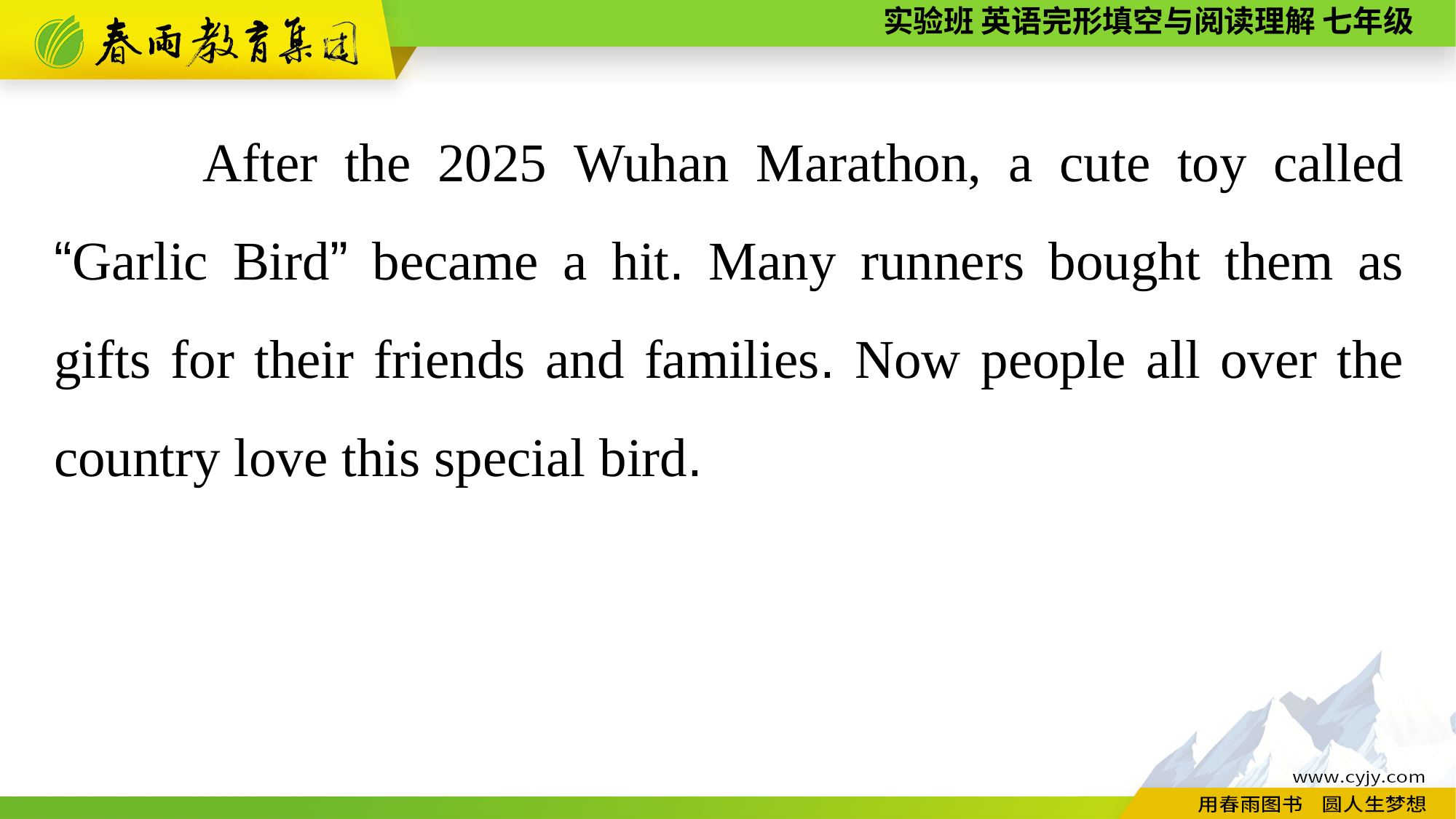

After the 2025 Wuhan Marathon, a cute toy called “Garlic Bird” became a hit. Many runners bought them as gifts for their friends and families. Now people all over the country love this special bird.